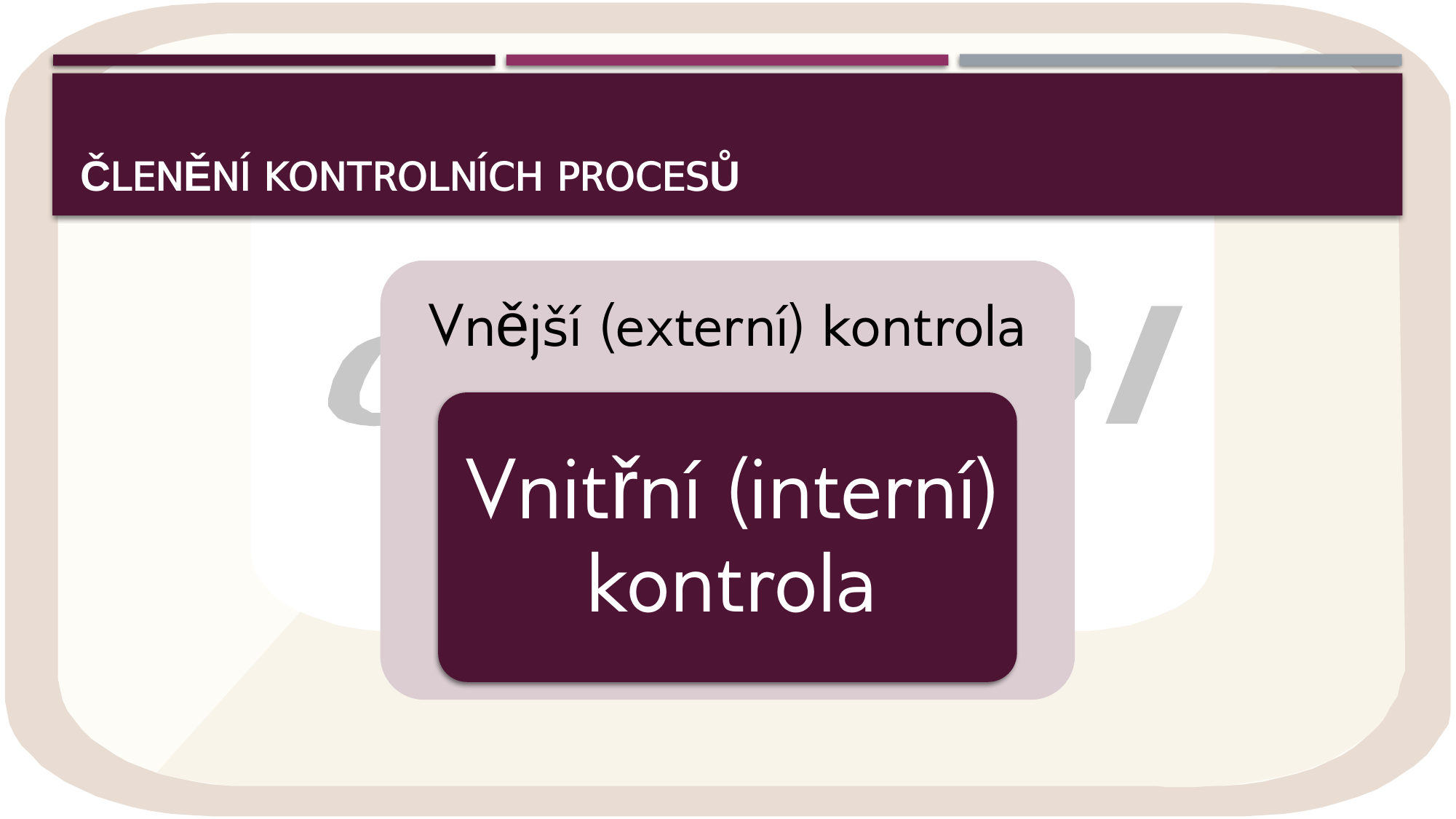

# Členění kontrolních procesů
Vnější (externí) kontrola
Vnitřní (interní) kontrola